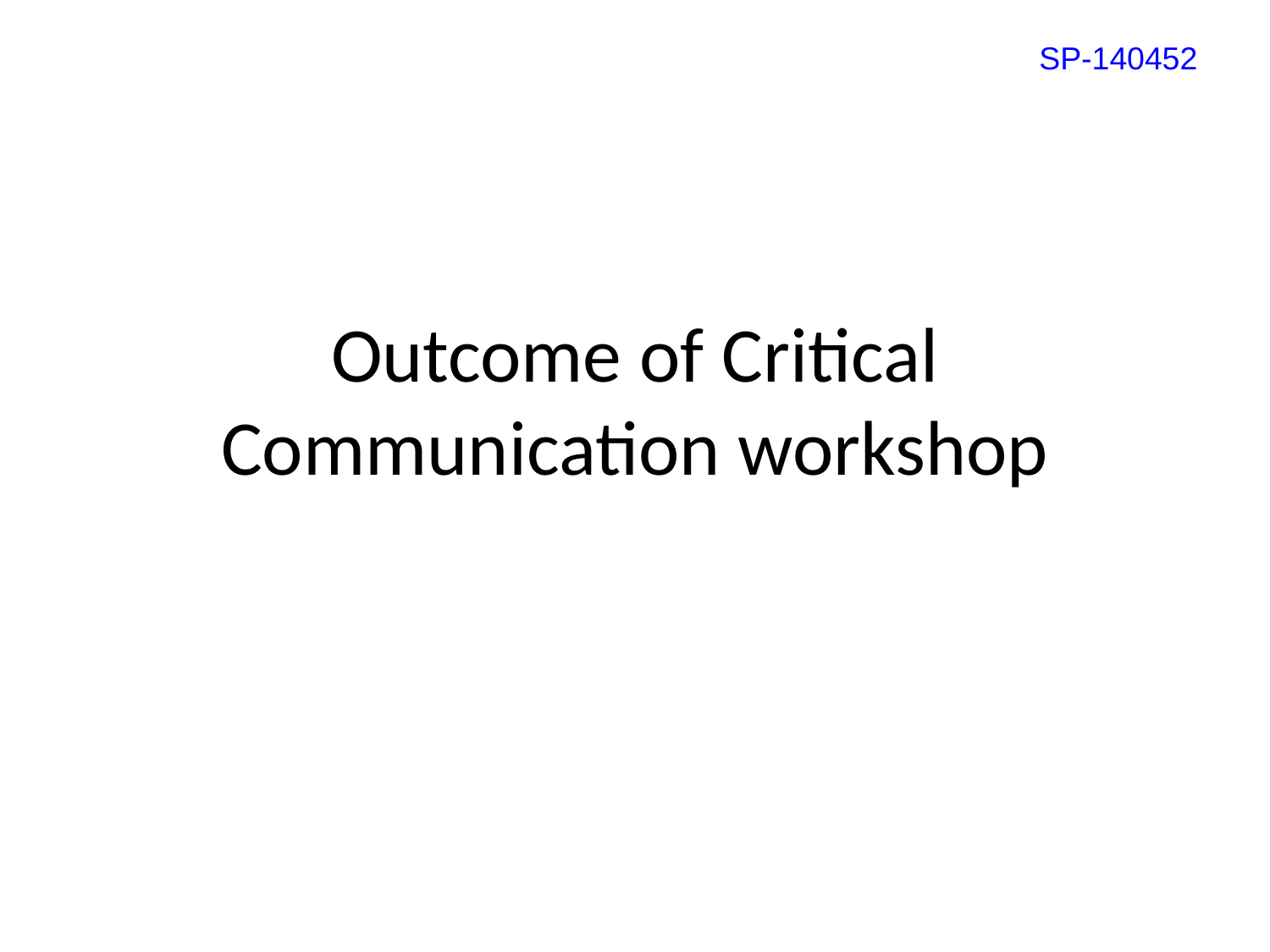

SP-140452
# Outcome of Critical Communication workshop